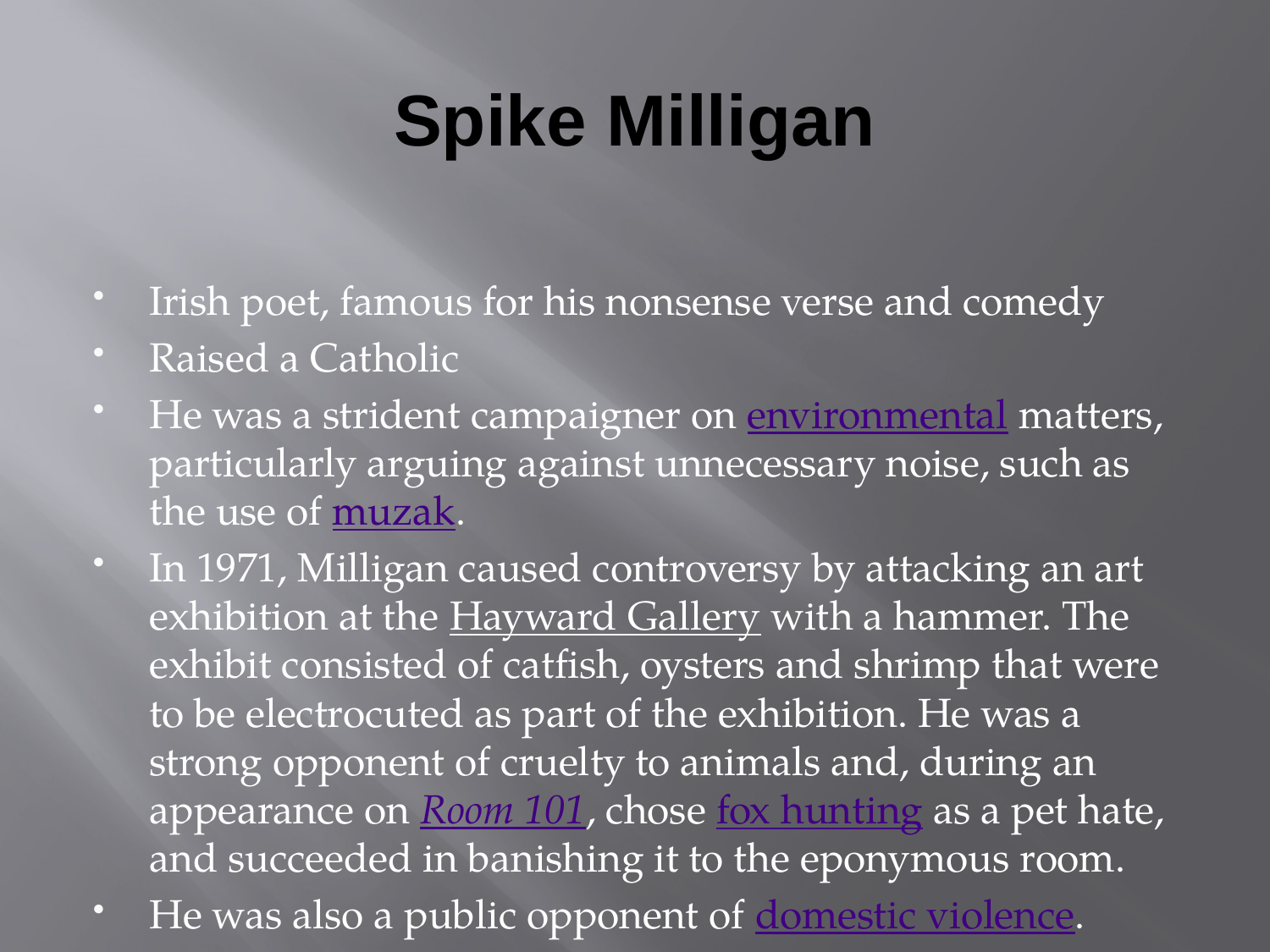

# Spike Milligan
Irish poet, famous for his nonsense verse and comedy
Raised a Catholic
He was a strident campaigner on environmental matters, particularly arguing against unnecessary noise, such as the use of muzak.
In 1971, Milligan caused controversy by attacking an art exhibition at the Hayward Gallery with a hammer. The exhibit consisted of catfish, oysters and shrimp that were to be electrocuted as part of the exhibition. He was a strong opponent of cruelty to animals and, during an appearance on Room 101, chose fox hunting as a pet hate, and succeeded in banishing it to the eponymous room.
He was also a public opponent of domestic violence.